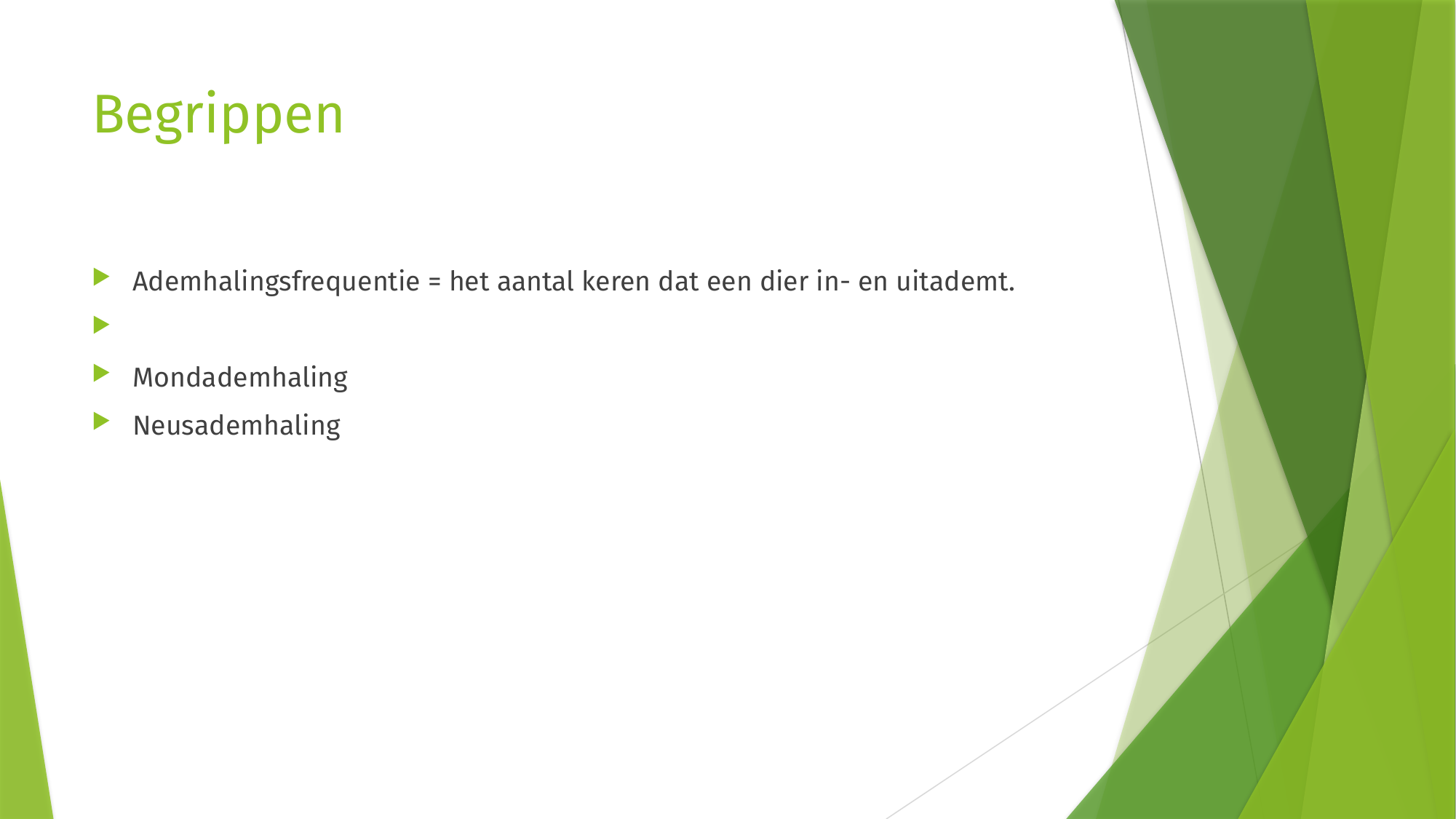

# Begrippen
Ademhalingsfrequentie = het aantal keren dat een dier in- en uitademt.

Mondademhaling
Neusademhaling